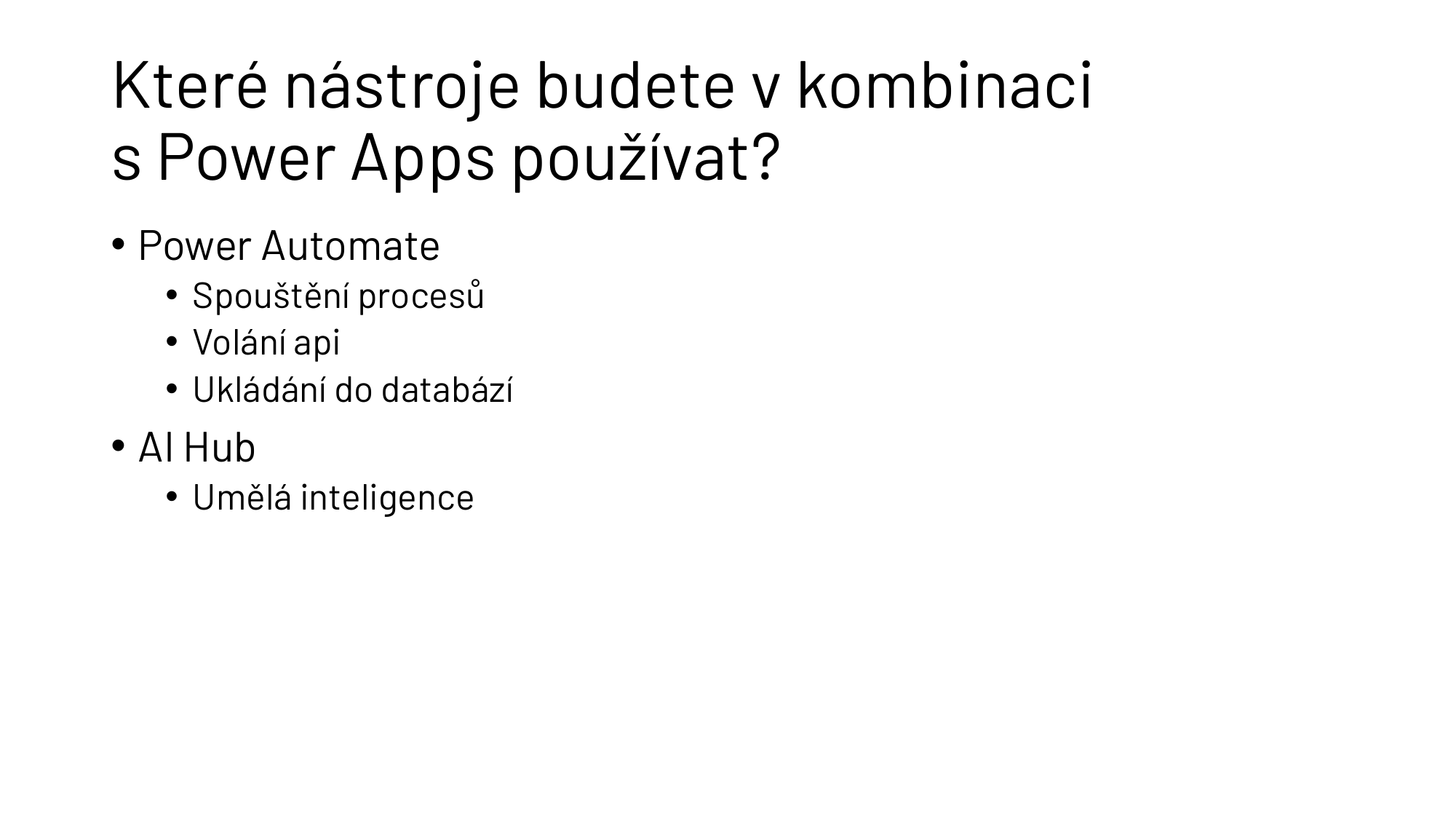

# Které nástroje budete v kombinaci s Power Apps používat?
Power Automate
Spouštění procesů
Volání api
Ukládání do databází
AI Hub
Umělá inteligence